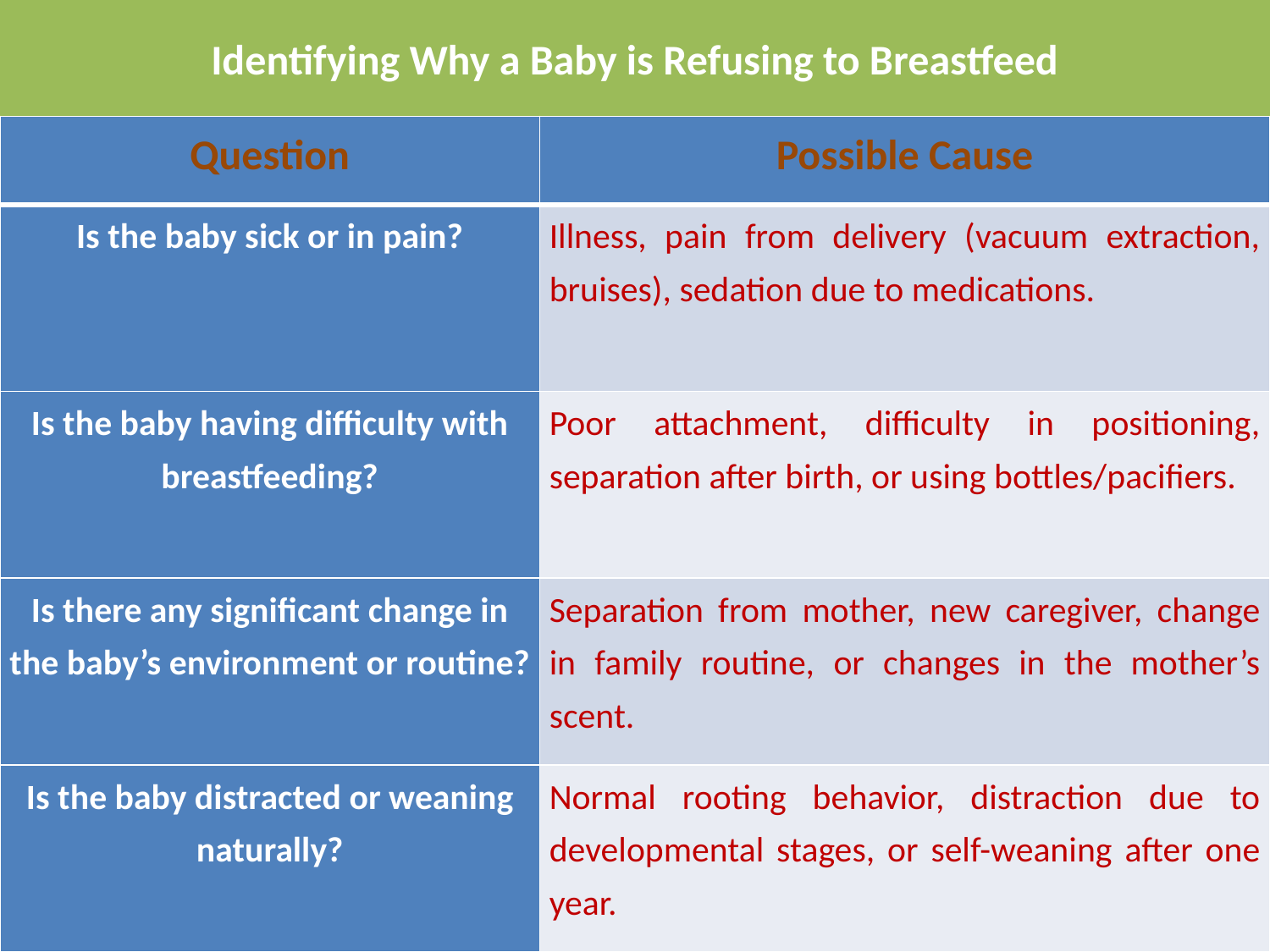

Identifying Why a Baby is Refusing to Breastfeed
| Question | Possible Cause |
| --- | --- |
| Is the baby sick or in pain? | Illness, pain from delivery (vacuum extraction, bruises), sedation due to medications. |
| Is the baby having difficulty with breastfeeding? | Poor attachment, difficulty in positioning, separation after birth, or using bottles/pacifiers. |
| Is there any significant change in the baby’s environment or routine? | Separation from mother, new caregiver, change in family routine, or changes in the mother’s scent. |
| Is the baby distracted or weaning naturally? | Normal rooting behavior, distraction due to developmental stages, or self-weaning after one year. |